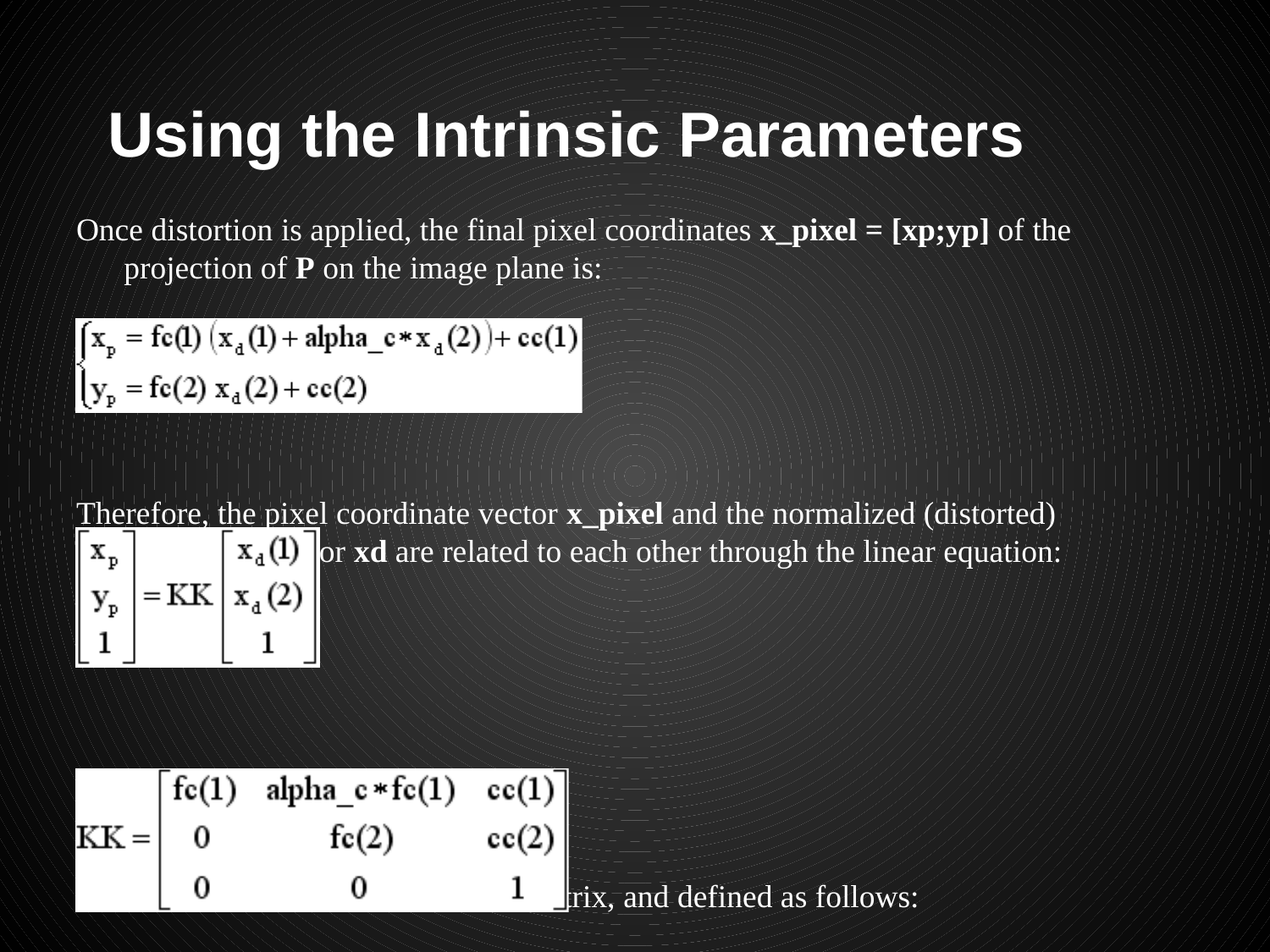

# Using the Intrinsic Parameters
Once distortion is applied, the final pixel coordinates x_pixel = [xp;yp] of the projection of P on the image plane is:

Therefore, the pixel coordinate vector x_pixel and the normalized (distorted) coordinate vector xd are related to each other through the linear equation:

where KK is known as the camera matrix, and defined as follows: